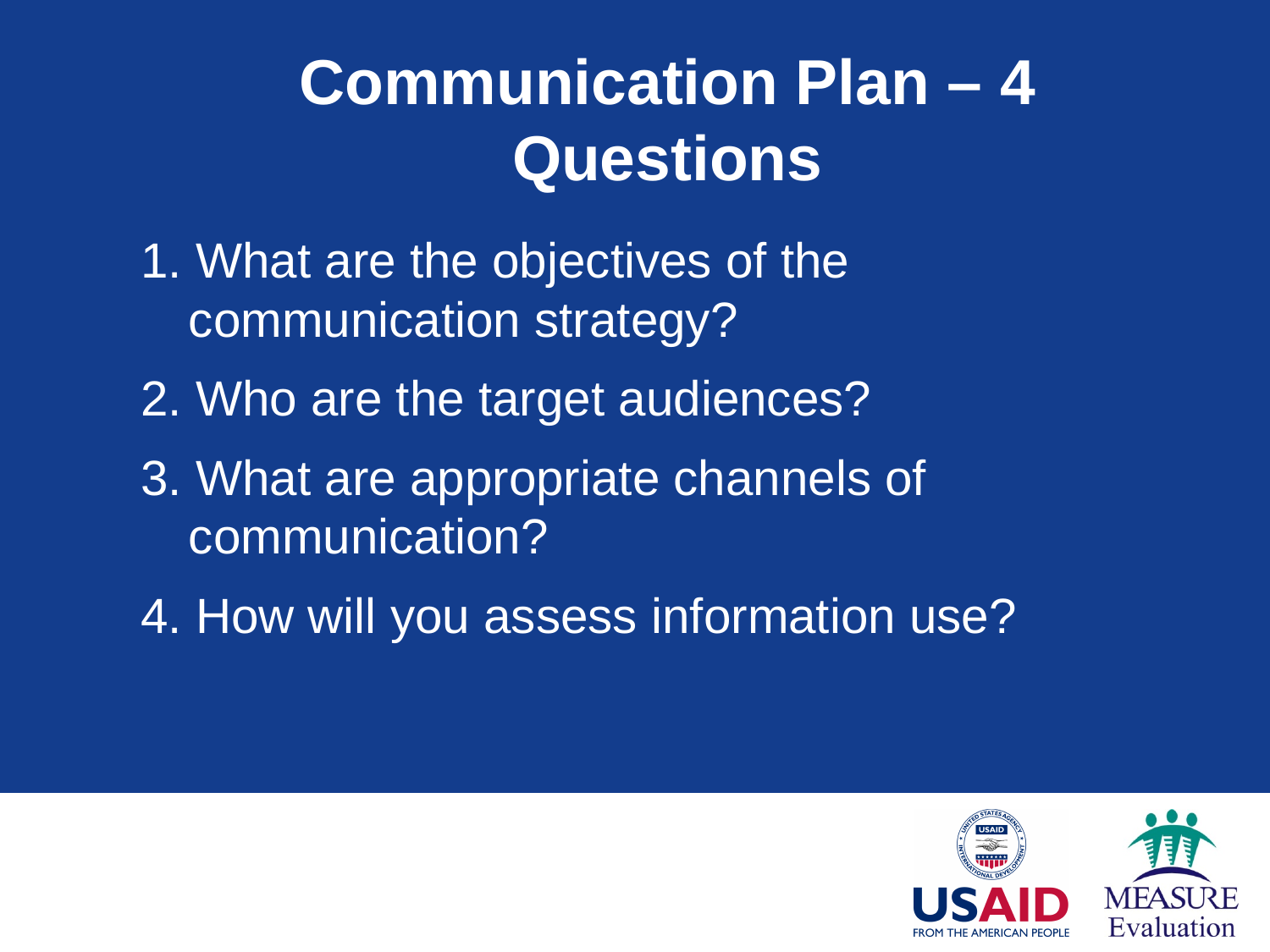

# Communication Plan – 4 Questions
1. What are the objectives of the communication strategy?
2. Who are the target audiences?
3. What are appropriate channels of communication?
4. How will you assess information use?